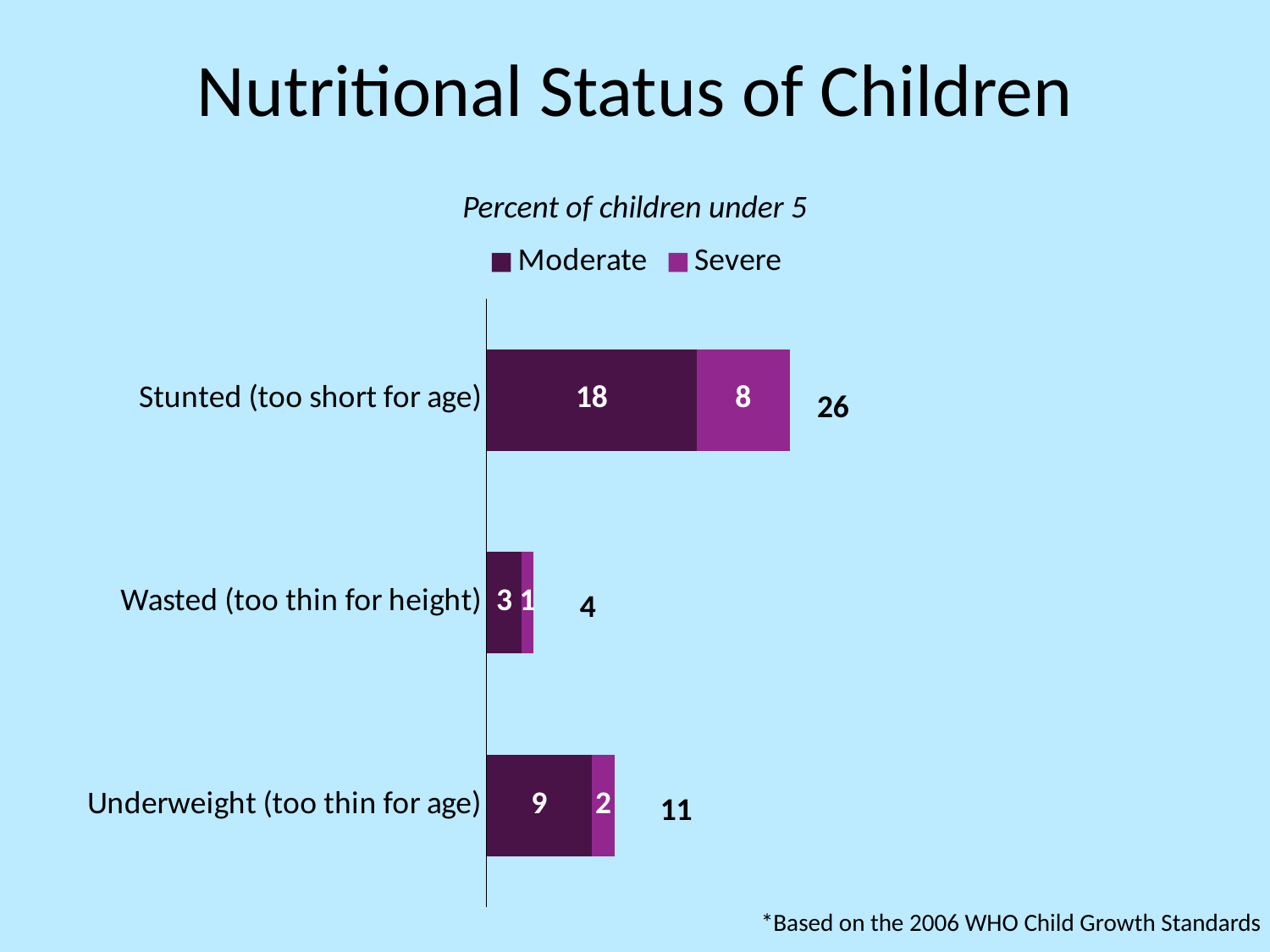

# Nutritional Status of Children
Percent of children under 5

### Chart

| Category | Moderate | Severe |
|---|---|---|
| Underweight (too thin for age) | 9.0 | 2.0 |
| Wasted (too thin for height) | 3.0 | 1.0 |
| Stunted (too short for age) | 18.0 | 8.0 |
26
4
11
*Based on the 2006 WHO Child Growth Standards